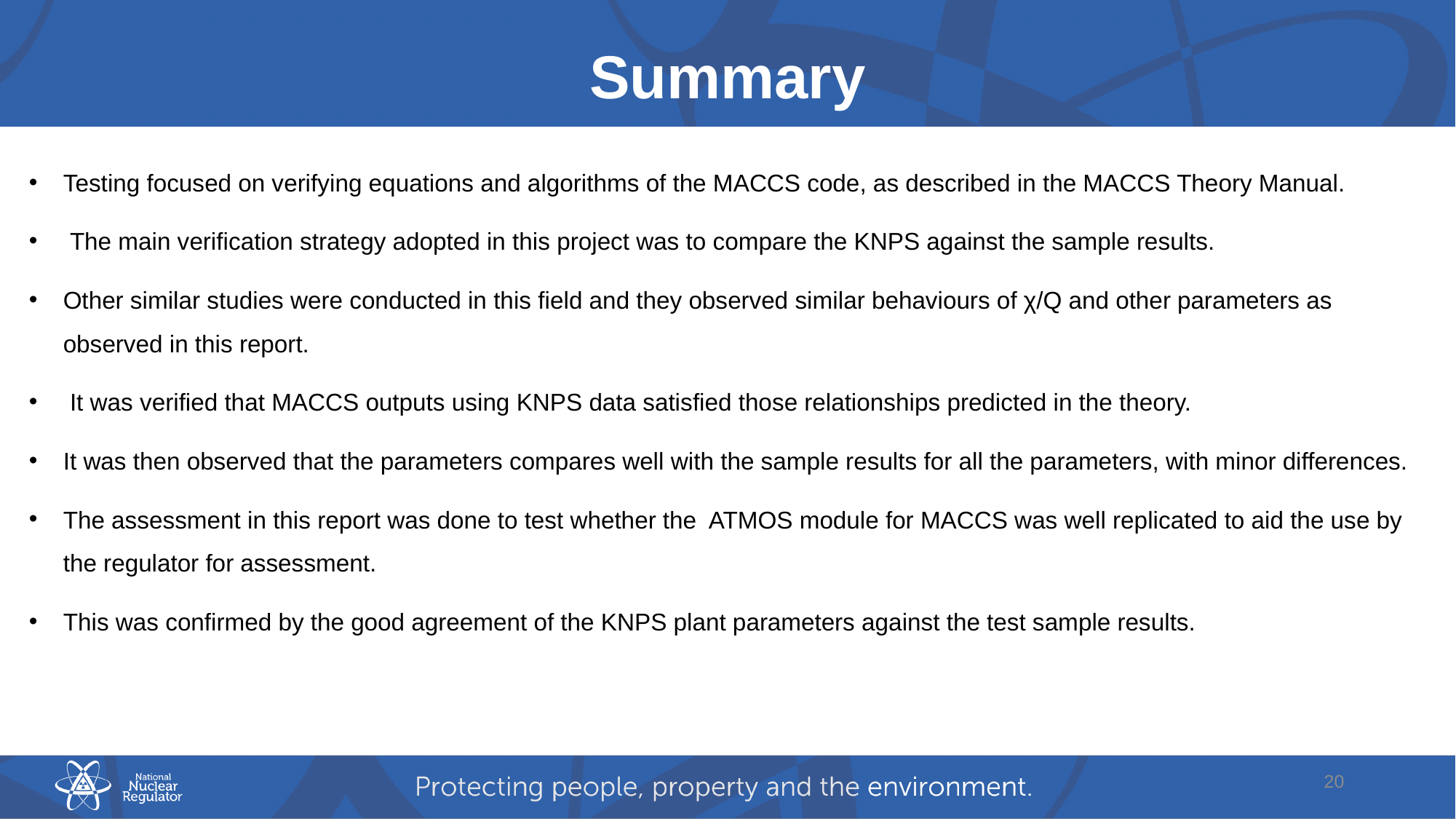

# Summary
Testing focused on verifying equations and algorithms of the MACCS code, as described in the MACCS Theory Manual.
 The main verification strategy adopted in this project was to compare the KNPS against the sample results.
Other similar studies were conducted in this field and they observed similar behaviours of χ/Q and other parameters as observed in this report.
 It was verified that MACCS outputs using KNPS data satisfied those relationships predicted in the theory.
It was then observed that the parameters compares well with the sample results for all the parameters, with minor differences.
The assessment in this report was done to test whether the  ATMOS module for MACCS was well replicated to aid the use by the regulator for assessment.
This was confirmed by the good agreement of the KNPS plant parameters against the test sample results.

20